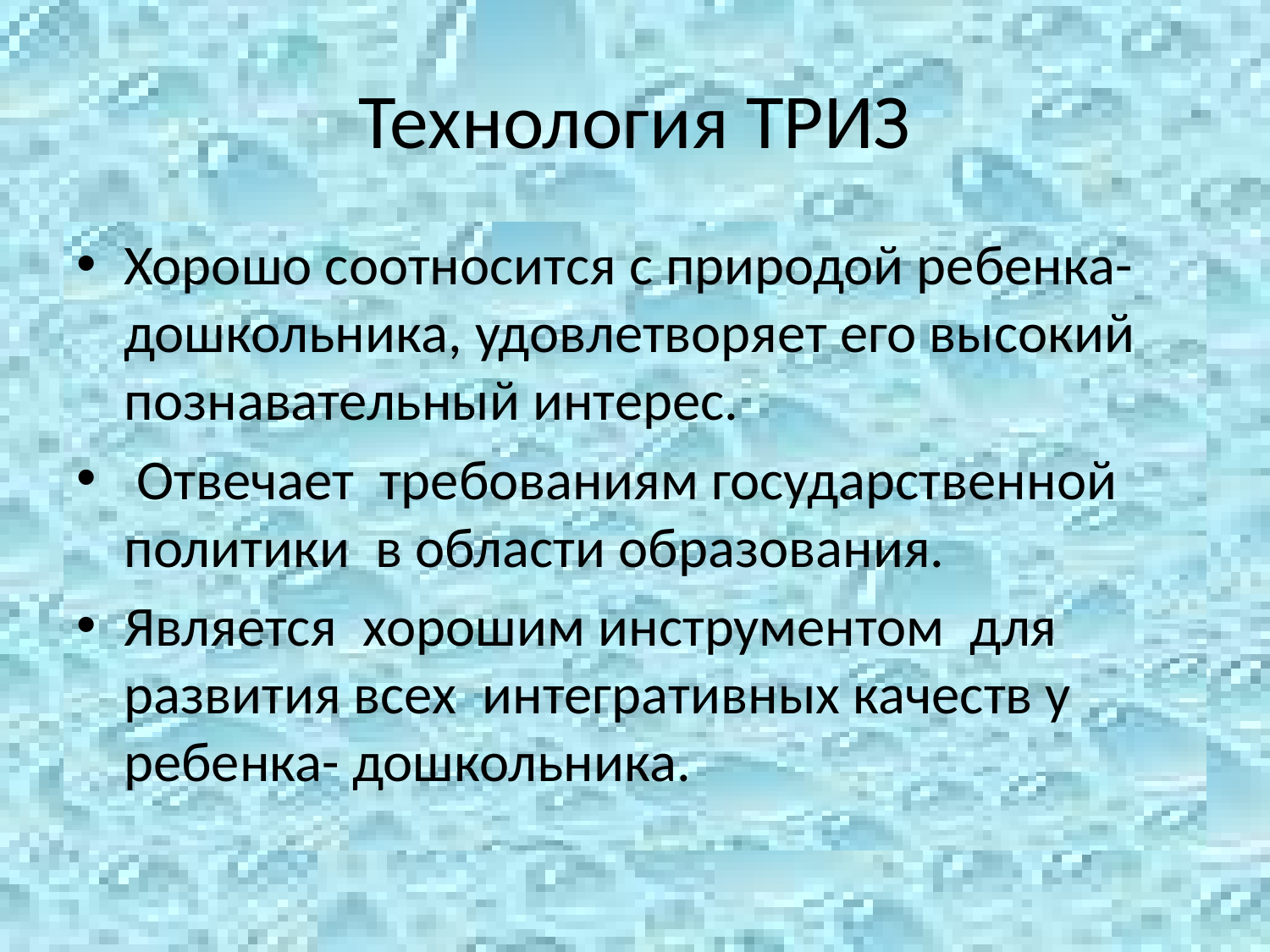

# Технология ТРИЗ
Хорошо соотносится с природой ребенка-дошкольника, удовлетворяет его высокий познавательный интерес.
 Отвечает  требованиям государственной политики  в области образования.
Является  хорошим инструментом  для развития всех  интегративных качеств у ребенка- дошкольника.